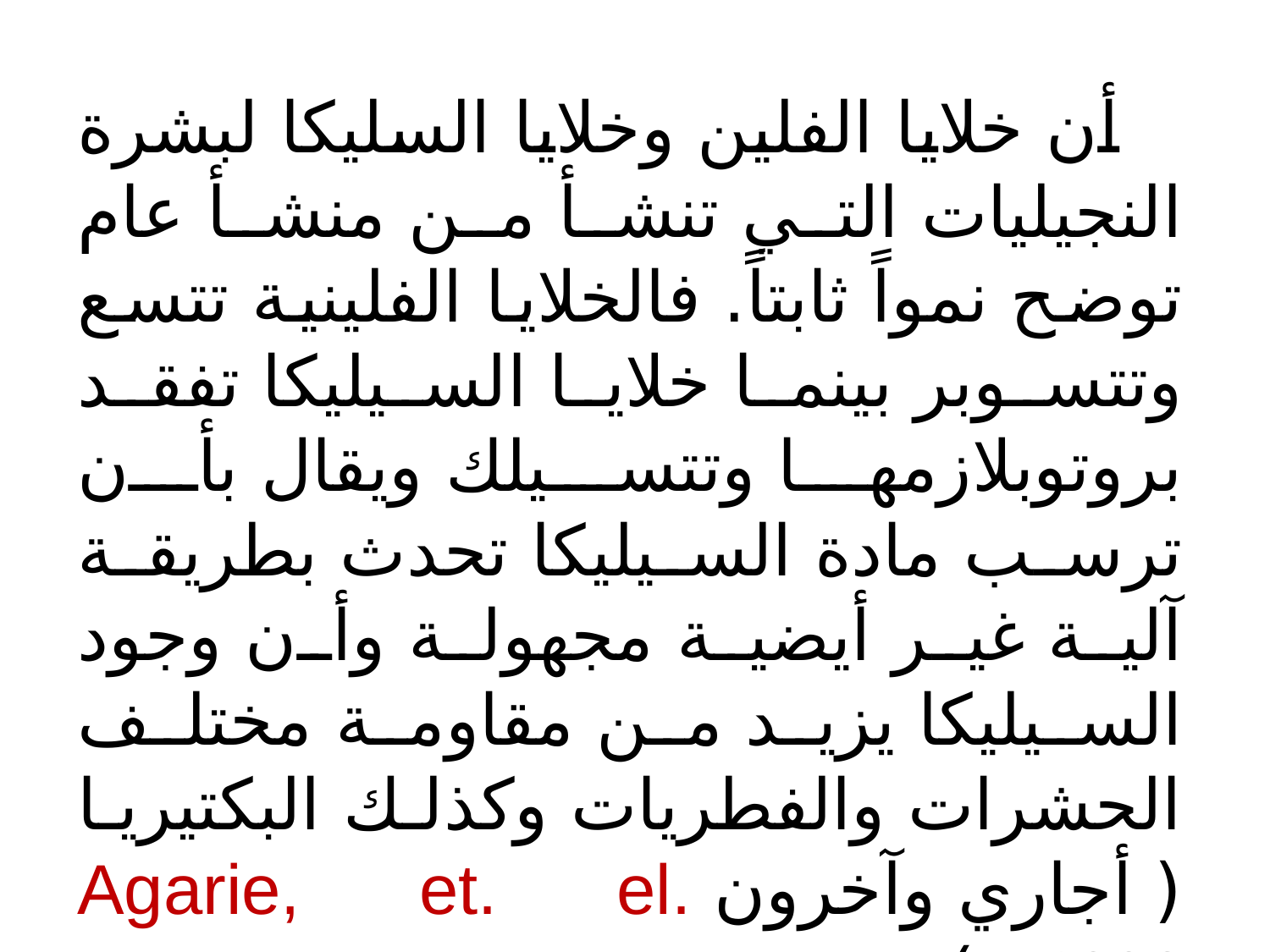

أن خلايا الفلين وخلايا السليكا لبشرة النجيليات التي تنشأ من منشأ عام توضح نمواً ثابتاً. فالخلايا الفلينية تتسع وتتسوبر بينما خلايا السيليكا تفقد بروتوبلازمها وتتسيلك ويقال بأن ترسب مادة السيليكا تحدث بطريقة آلية غير أيضية مجهولة وأن وجود السيليكا يزيد من مقاومة مختلف الحشرات والفطريات وكذلك البكتيريا ( أجاري وآخرون Agarie, et. el. 1996م ) .